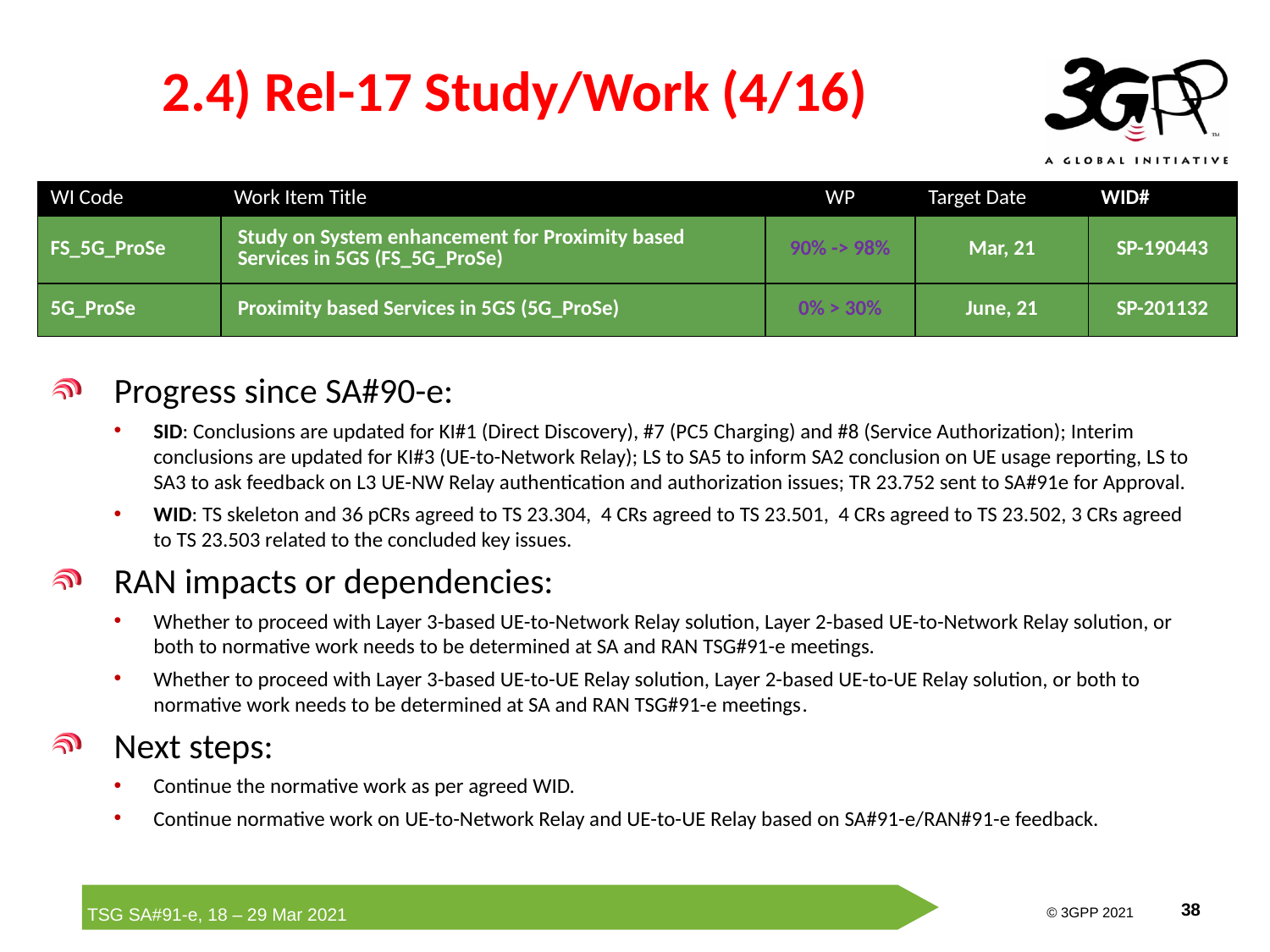

# 2.4) Rel-17 Study/Work (4/16)
| WI Code | Work Item Title | WP | Target Date | WID# |
| --- | --- | --- | --- | --- |
| FS\_5G\_ProSe | Study on System enhancement for Proximity based Services in 5GS (FS\_5G\_ProSe) | 90% -> 98% | Mar, 21 | SP-190443 |
| 5G\_ProSe | Proximity based Services in 5GS (5G\_ProSe) | 0% > 30% | June, 21 | SP-201132 |
Progress since SA#90-e:
SID: Conclusions are updated for KI#1 (Direct Discovery), #7 (PC5 Charging) and #8 (Service Authorization); Interim conclusions are updated for KI#3 (UE-to-Network Relay); LS to SA5 to inform SA2 conclusion on UE usage reporting, LS to SA3 to ask feedback on L3 UE-NW Relay authentication and authorization issues; TR 23.752 sent to SA#91e for Approval.
WID: TS skeleton and 36 pCRs agreed to TS 23.304,  4 CRs agreed to TS 23.501,  4 CRs agreed to TS 23.502, 3 CRs agreed to TS 23.503 related to the concluded key issues.
RAN impacts or dependencies:
Whether to proceed with Layer 3-based UE-to-Network Relay solution, Layer 2-based UE-to-Network Relay solution, or both to normative work needs to be determined at SA and RAN TSG#91-e meetings.
Whether to proceed with Layer 3-based UE-to-UE Relay solution, Layer 2-based UE-to-UE Relay solution, or both to normative work needs to be determined at SA and RAN TSG#91-e meetings.
Next steps:
Continue the normative work as per agreed WID.
Continue normative work on UE-to-Network Relay and UE-to-UE Relay based on SA#91-e/RAN#91-e feedback.